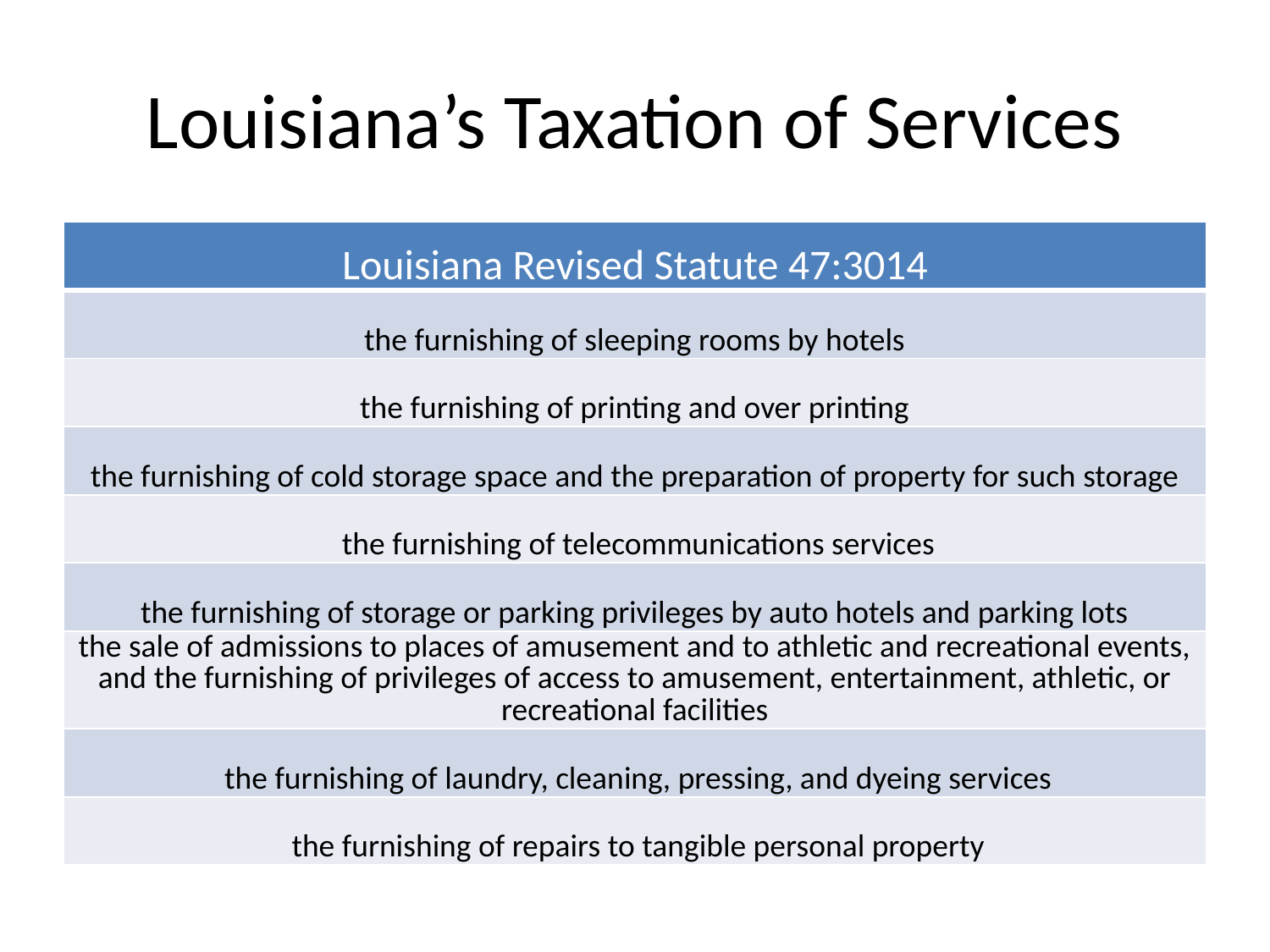

# Louisiana’s Taxation of Services
| Louisiana Revised Statute 47:3014 |
| --- |
| the furnishing of sleeping rooms by hotels |
| the furnishing of printing and over printing |
| the furnishing of cold storage space and the preparation of property for such storage |
| the furnishing of telecommunications services |
| the furnishing of storage or parking privileges by auto hotels and parking lots |
| the sale of admissions to places of amusement and to athletic and recreational events, and the furnishing of privileges of access to amusement, entertainment, athletic, or recreational facilities |
| the furnishing of laundry, cleaning, pressing, and dyeing services |
| the furnishing of repairs to tangible personal property |